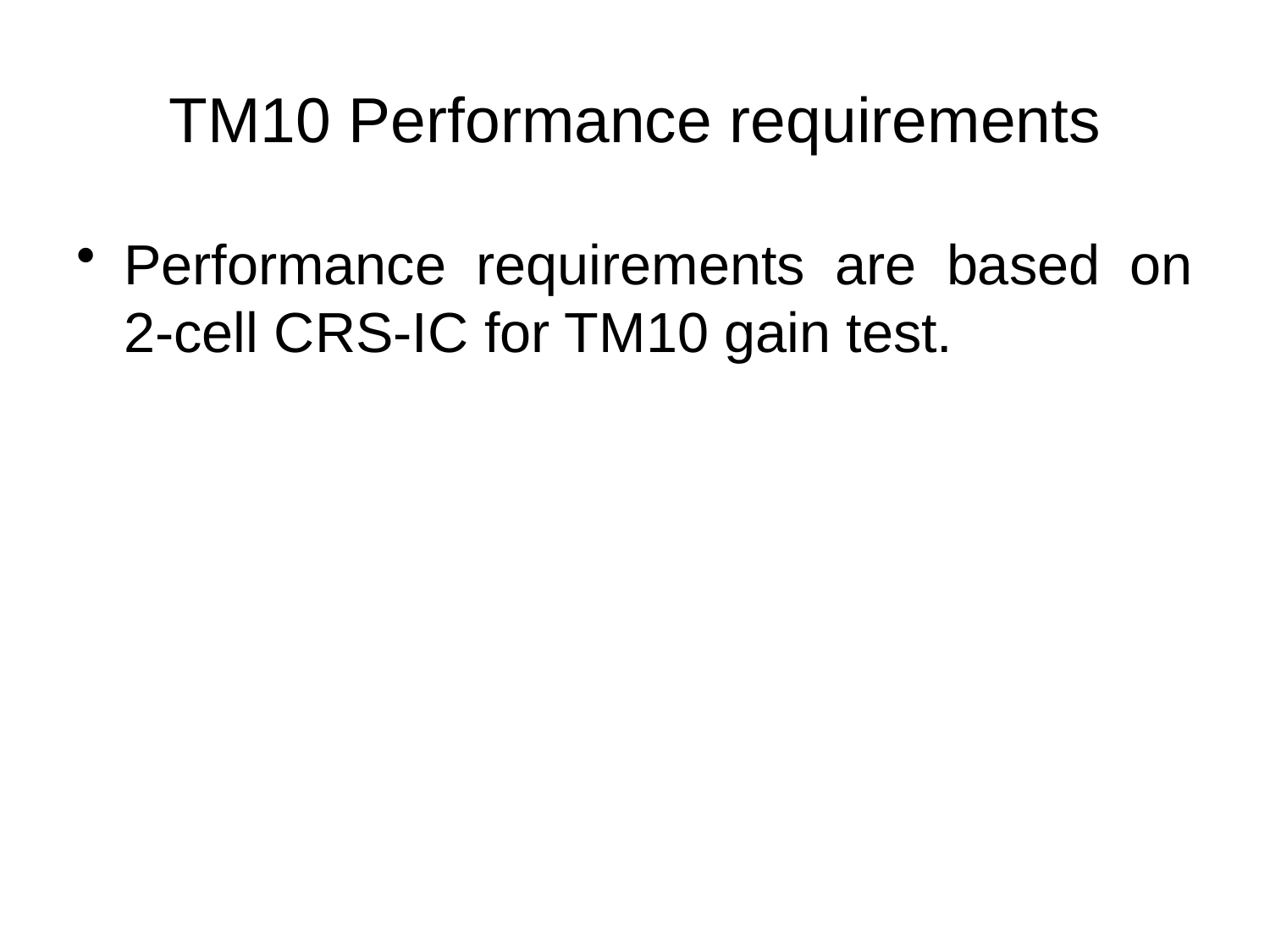

# TM10 Performance requirements
Performance requirements are based on 2-cell CRS-IC for TM10 gain test.